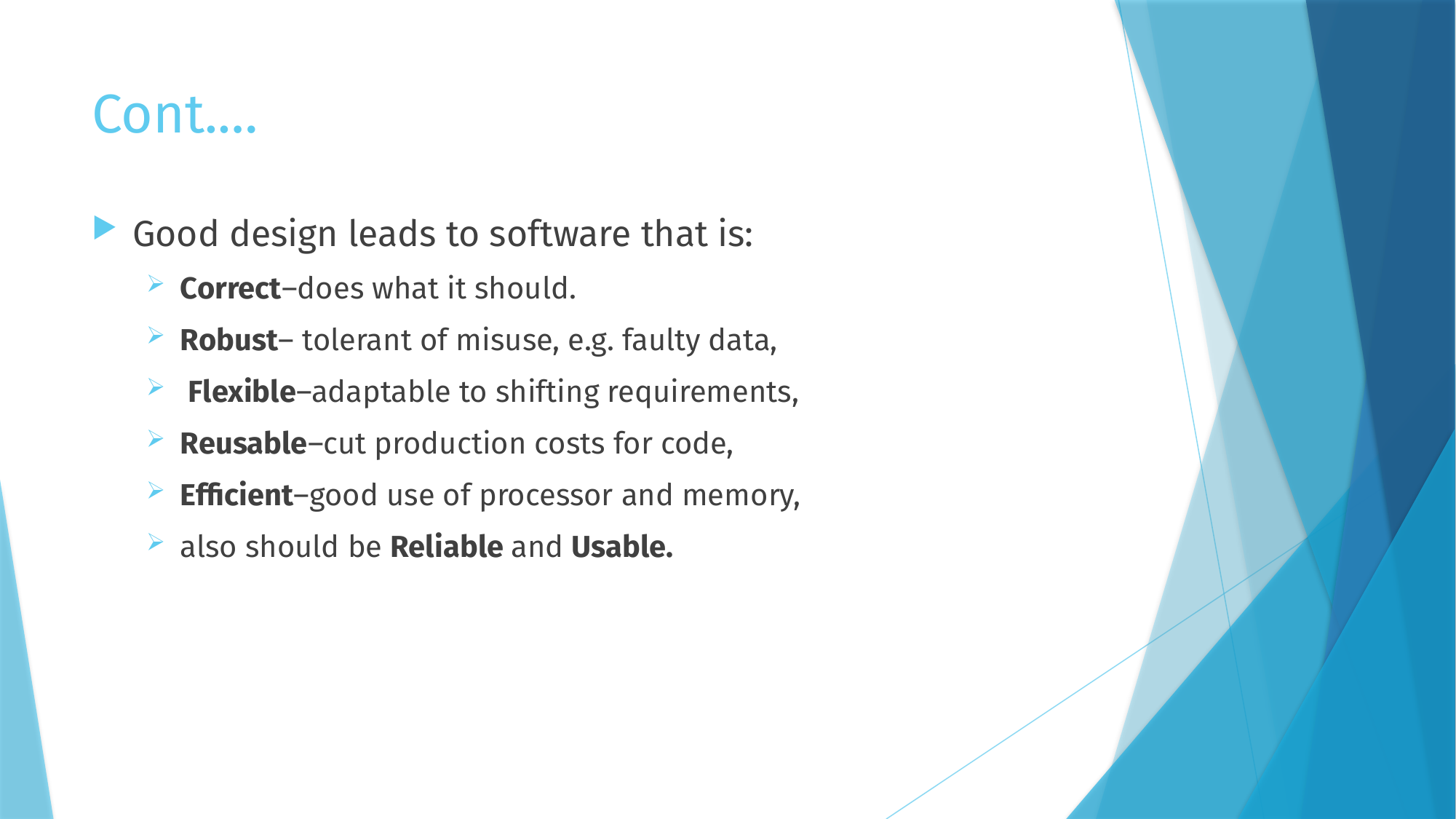

# Cont.…
Good design leads to software that is:
Correct–does what it should.
Robust– tolerant of misuse, e.g. faulty data,
 Flexible–adaptable to shifting requirements,
Reusable–cut production costs for code,
Efficient–good use of processor and memory,
also should be Reliable and Usable.